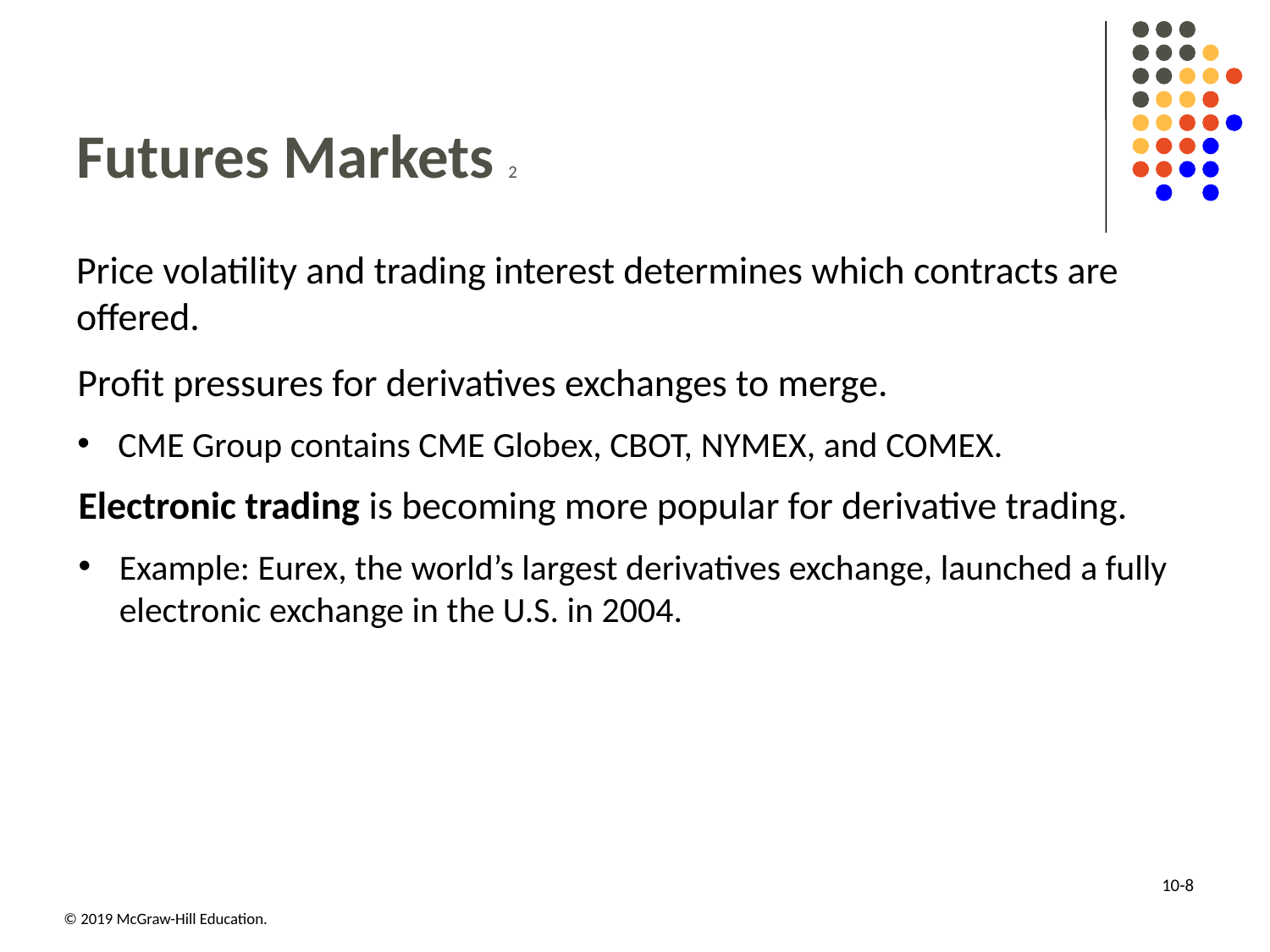

# Futures Markets 2
Price volatility and trading interest determines which contracts are offered.
Profit pressures for derivatives exchanges to merge.
CME Group contains CME Globex, CBOT, NYMEX, and COMEX.
Electronic trading is becoming more popular for derivative trading.
Example: Eurex, the world’s largest derivatives exchange, launched a fully electronic exchange in the U.S. in 2004.
10-8